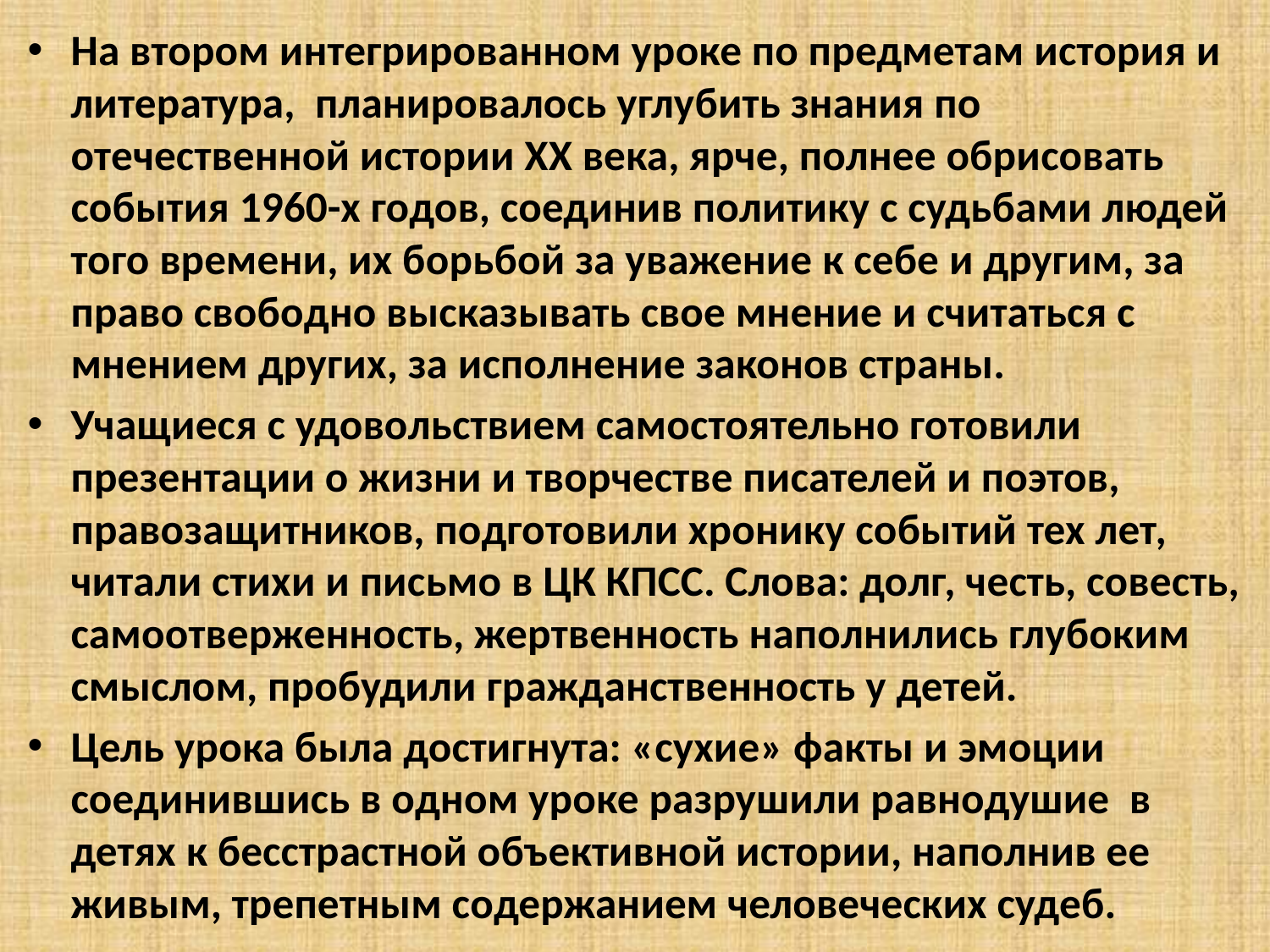

На втором интегрированном уроке по предметам история и литература,  планировалось углубить знания по отечественной истории ХХ века, ярче, полнее обрисовать события 1960-х годов, соединив политику с судьбами людей того времени, их борьбой за уважение к себе и другим, за право свободно высказывать свое мнение и считаться с мнением других, за исполнение законов страны.
Учащиеся с удовольствием самостоятельно готовили презентации о жизни и творчестве писателей и поэтов, правозащитников, подготовили хронику событий тех лет, читали стихи и письмо в ЦК КПСС. Слова: долг, честь, совесть, самоотверженность, жертвенность наполнились глубоким смыслом, пробудили гражданственность у детей.
Цель урока была достигнута: «сухие» факты и эмоции соединившись в одном уроке разрушили равнодушие  в детях к бесстрастной объективной истории, наполнив ее живым, трепетным содержанием человеческих судеб.